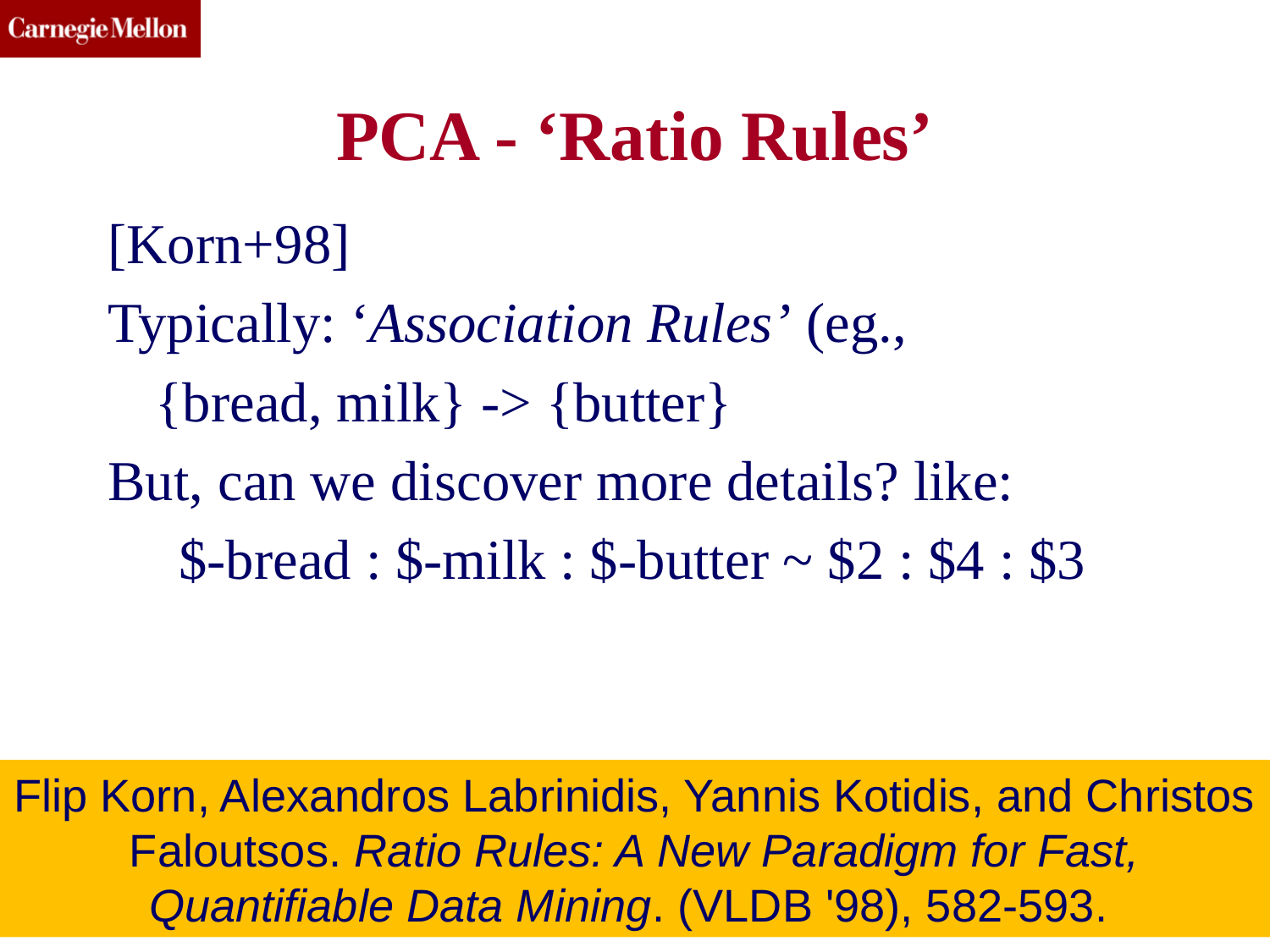

# PCA - ‘Ratio Rules’
[Korn+98]
Typically: ‘Association Rules’ (eg.,
	{bread, milk} -> {butter}
But, can we discover more details? like:
     $-bread : $-milk : $-butter ~ $2 : $4 : $3
Flip Korn, Alexandros Labrinidis, Yannis Kotidis, and Christos Faloutsos. Ratio Rules: A New Paradigm for Fast, Quantifiable Data Mining. (VLDB '98), 582-593.
Gov. of India
Copyright (C) 2019 C. Faloutsos
5